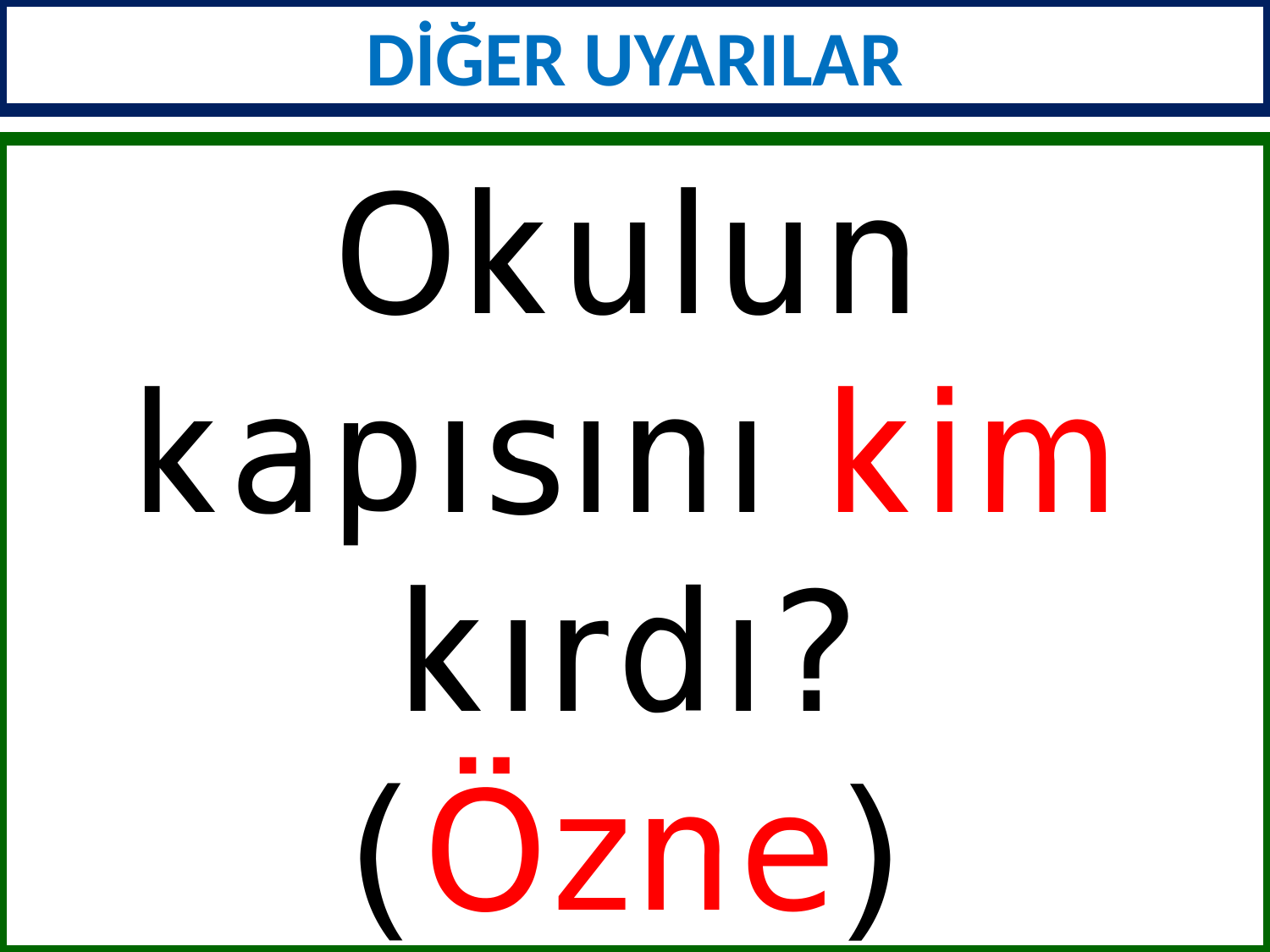

DİĞER UYARILAR
Okulun kapısını kim kırdı?
(Özne)